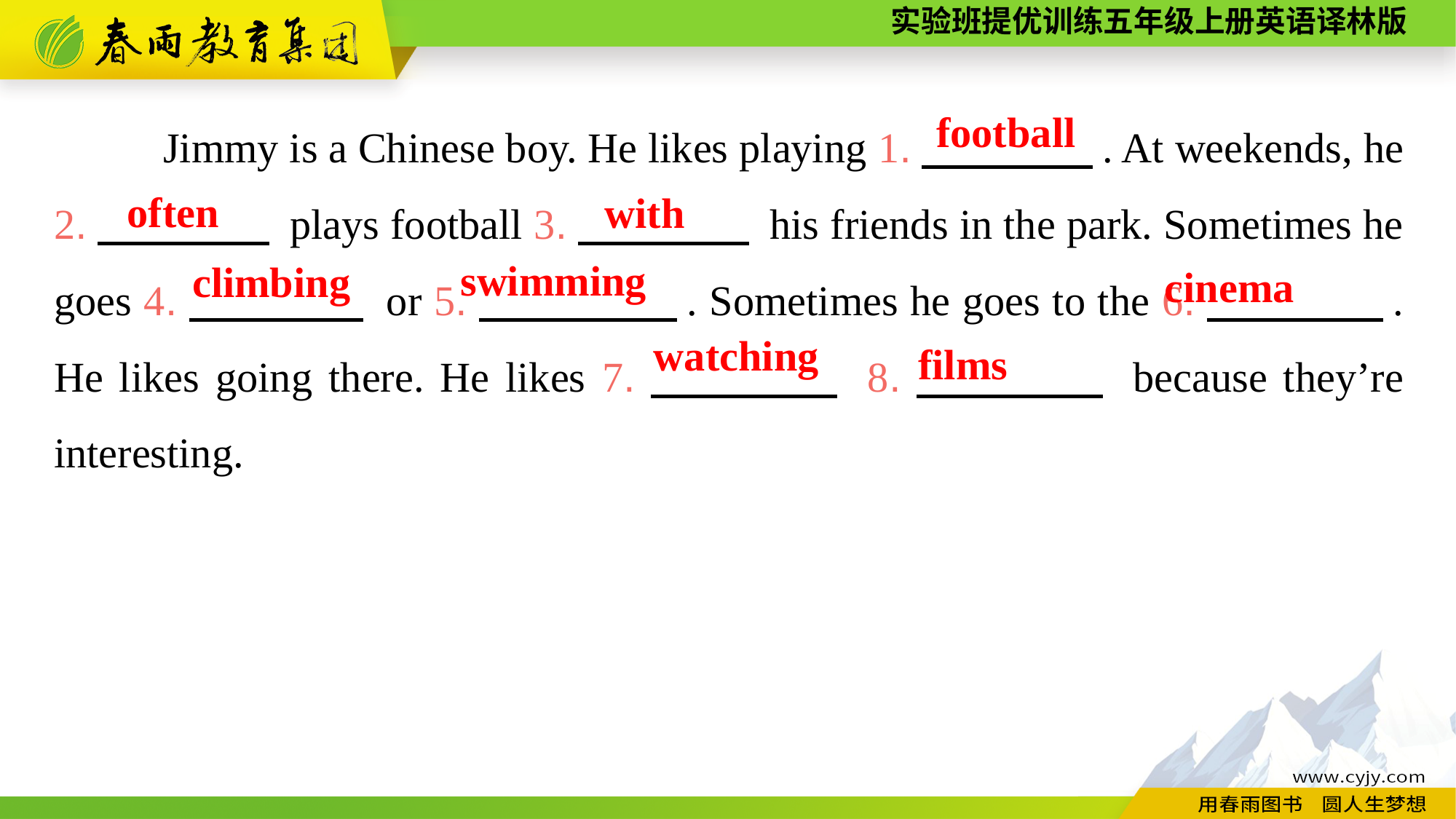

Jimmy is a Chinese boy. He likes playing 1.　　　　. At weekends, he 2.　　　　 plays football 3.　　　　 his friends in the park. Sometimes he goes 4.　　　　 or 5.　　  　　. Sometimes he goes to the 6.　　　　. He likes going there. He likes 7.　　　　 8.　　　　 because they’re interesting.
football
often
with
swimming
climbing
cinema
watching
films